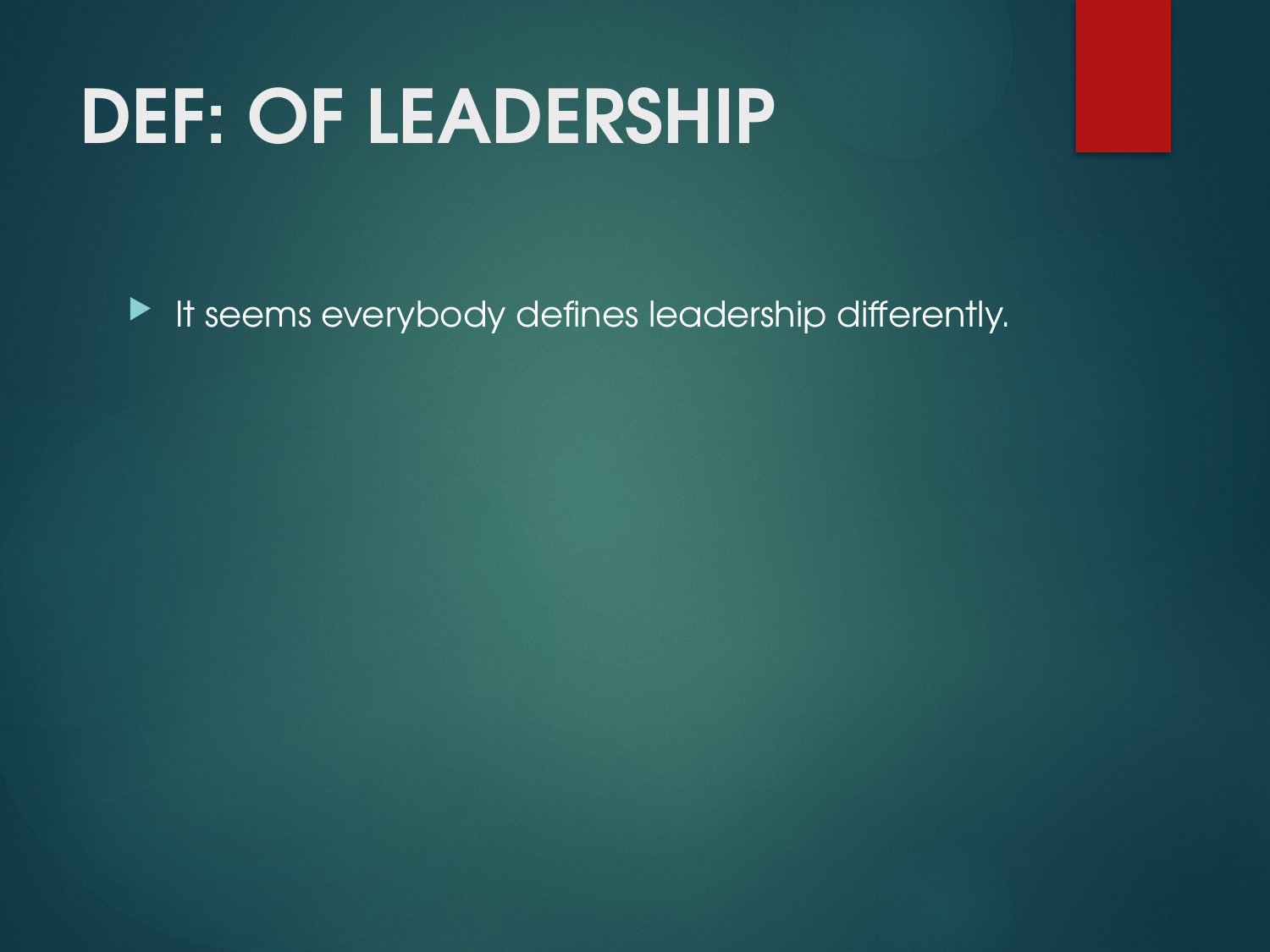

# DEF: OF LEADERSHIP
It seems everybody defines leadership differently.